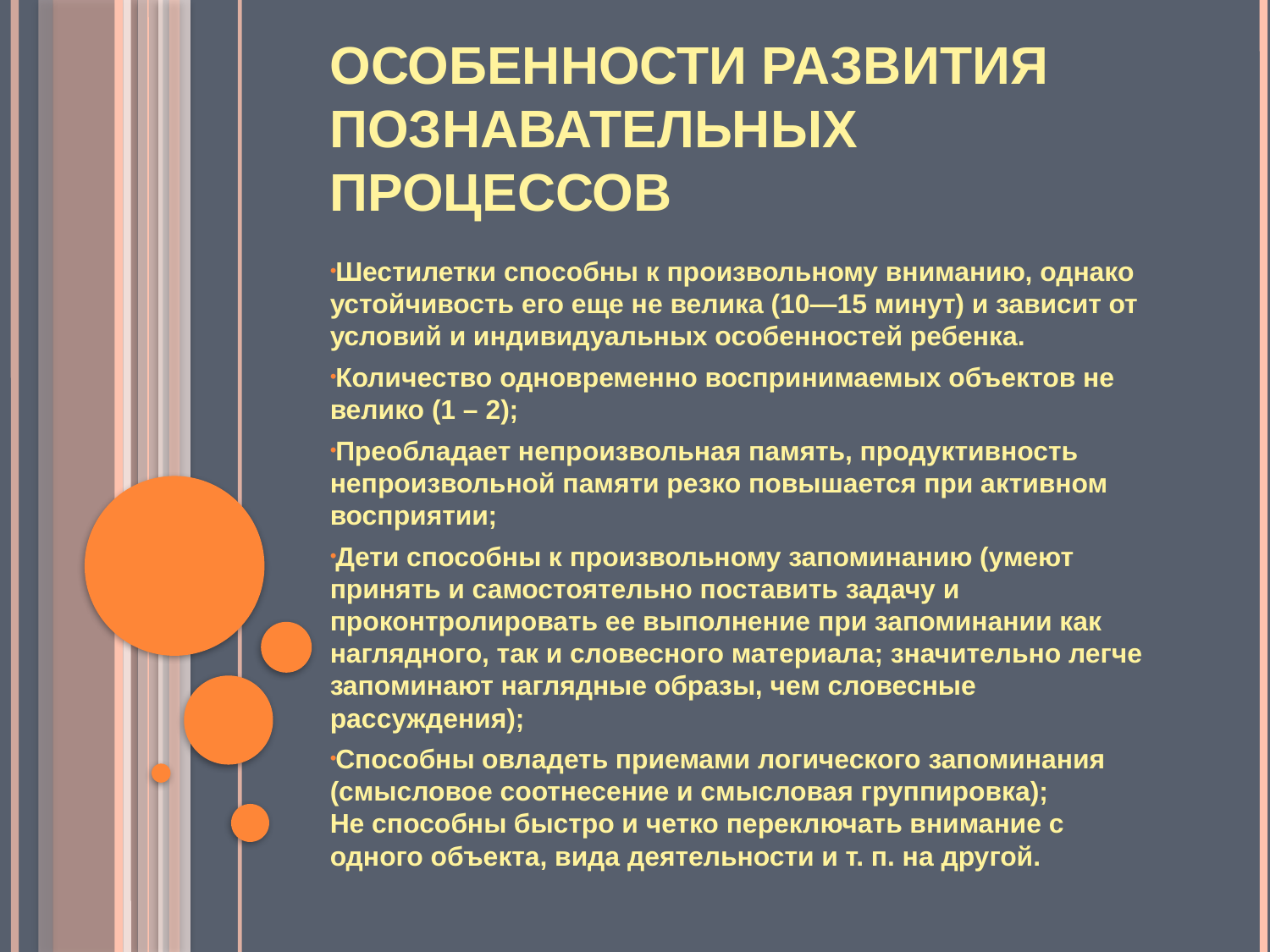

# Особенности развития познавательных процессов
Шестилетки способны к произвольному вниманию, однако устойчивость его еще не велика (10—15 минут) и зависит от условий и индивидуальных особенностей ребенка.
Количество одновременно воспринимаемых объектов не велико (1 – 2);
Преобладает непроизвольная память, продуктивность непроизвольной памяти резко повышается при активном восприятии;
Дети способны к произвольному запоминанию (умеют принять и самостоятельно поставить задачу и проконтролировать ее выполнение при запоминании как наглядного, так и словесного материала; значительно легче запоминают наглядные образы, чем словесные рассуждения);
Способны овладеть приемами логического запоминания (смысловое соотнесение и смысловая группировка);
Не способны быстро и четко переключать внимание с одного объекта, вида деятельности и т. п. на другой.